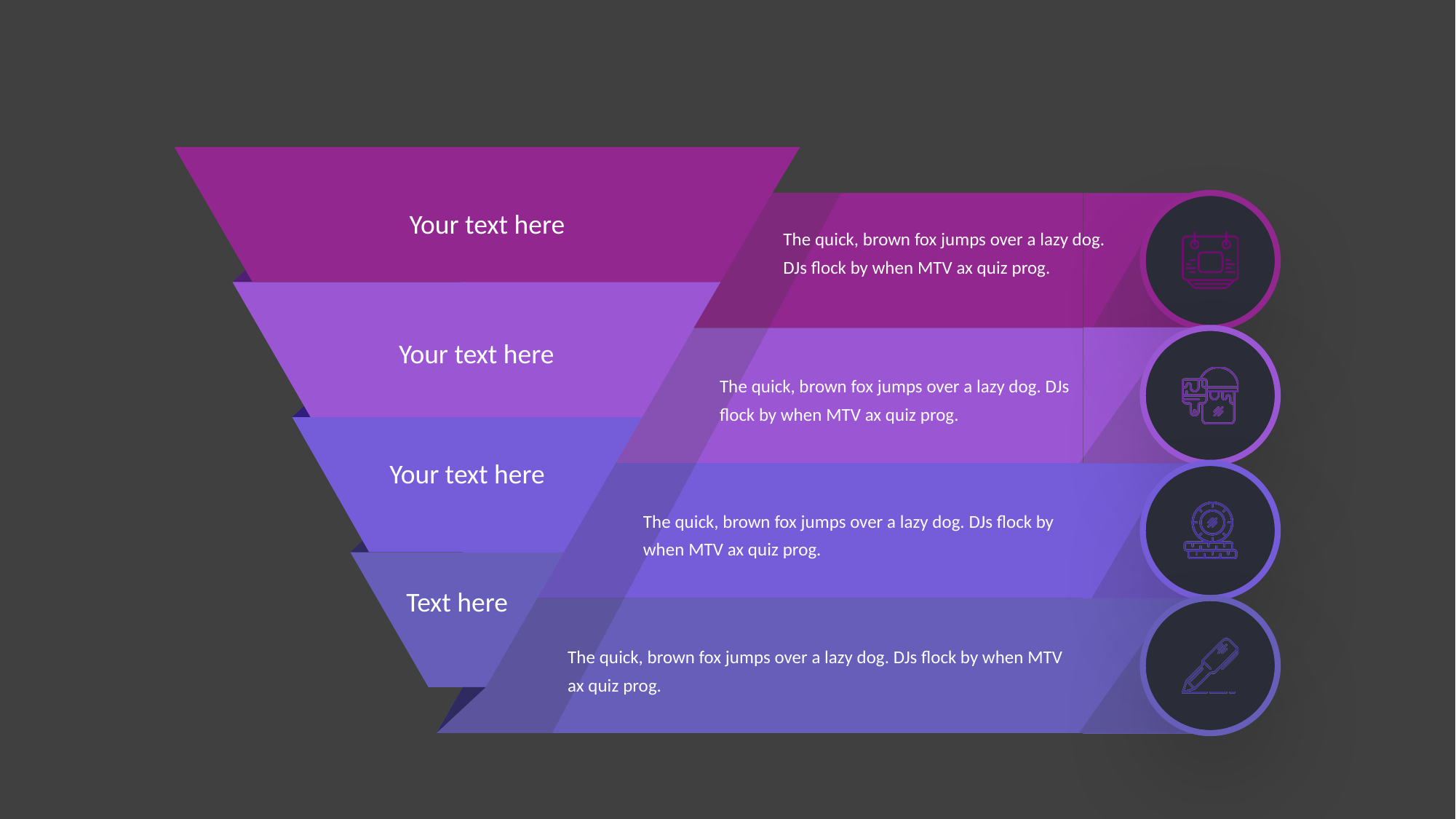

Your text here

The quick, brown fox jumps over a lazy dog. DJs flock by when MTV ax quiz prog.

Your text here

The quick, brown fox jumps over a lazy dog. DJs flock by when MTV ax quiz prog.

Your text here

The quick, brown fox jumps over a lazy dog. DJs flock by when MTV ax quiz prog.

Text here

The quick, brown fox jumps over a lazy dog. DJs flock by when MTV ax quiz prog.